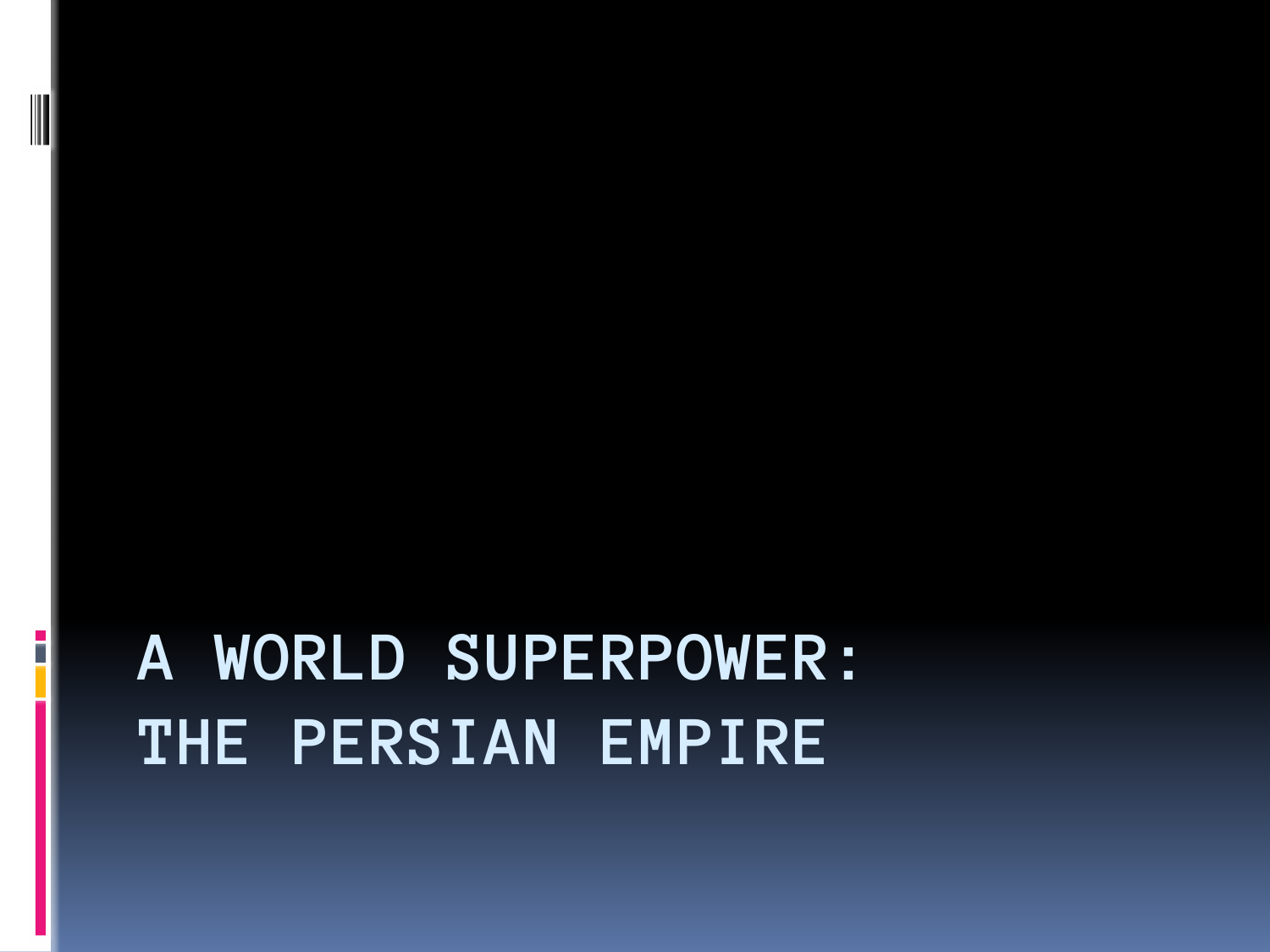

# A World Superpower: The Persian empire